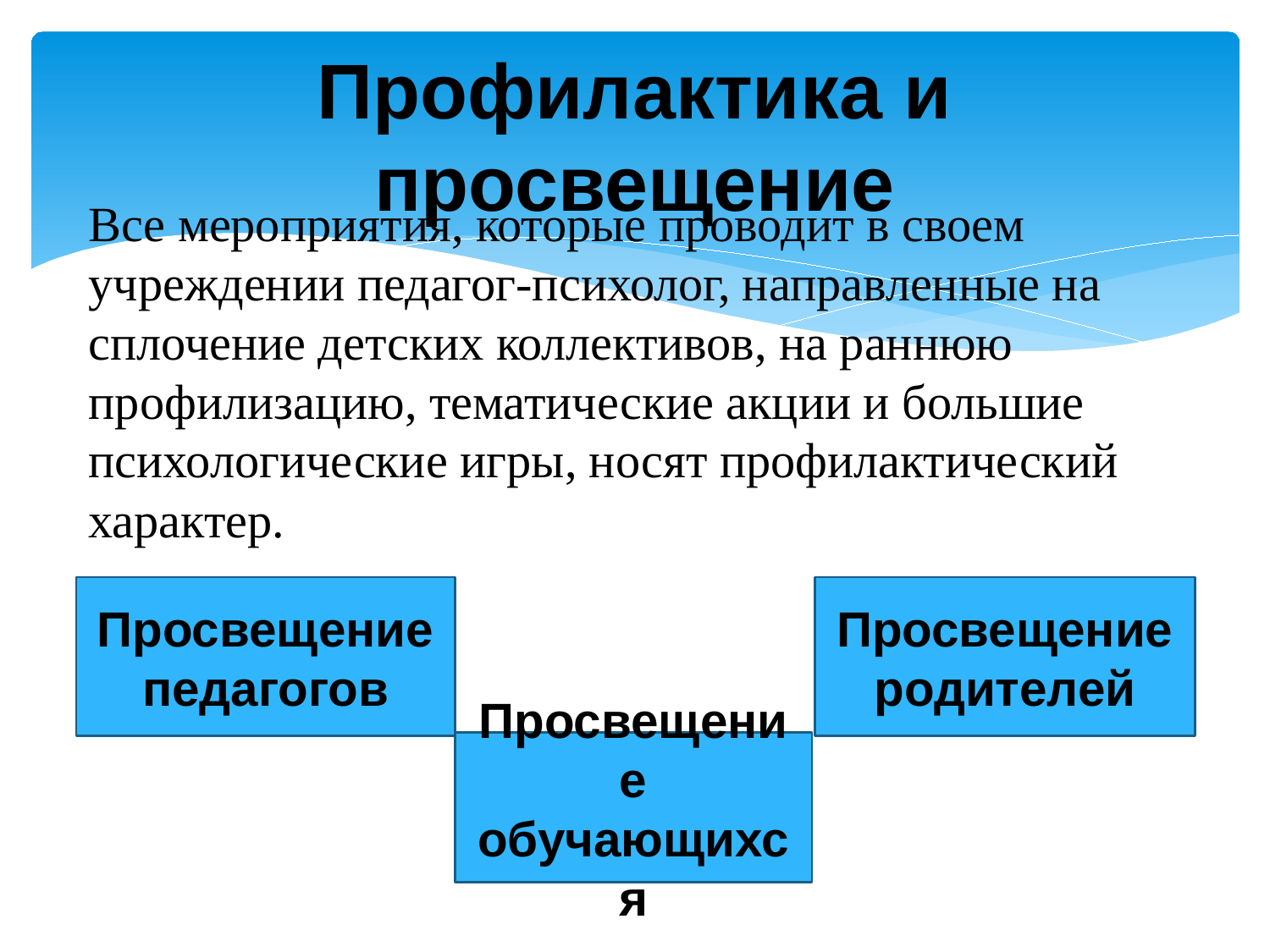

# Профилактика и просвещение
Все мероприятия, которые проводит в своем учреждении педагог-психолог, направленные на сплочение детских коллективов, на раннюю профилизацию, тематические акции и большие психологические игры, носят профилактический характер.
Просвещение педагогов
Просвещение родителей
Просвещение обучающихся